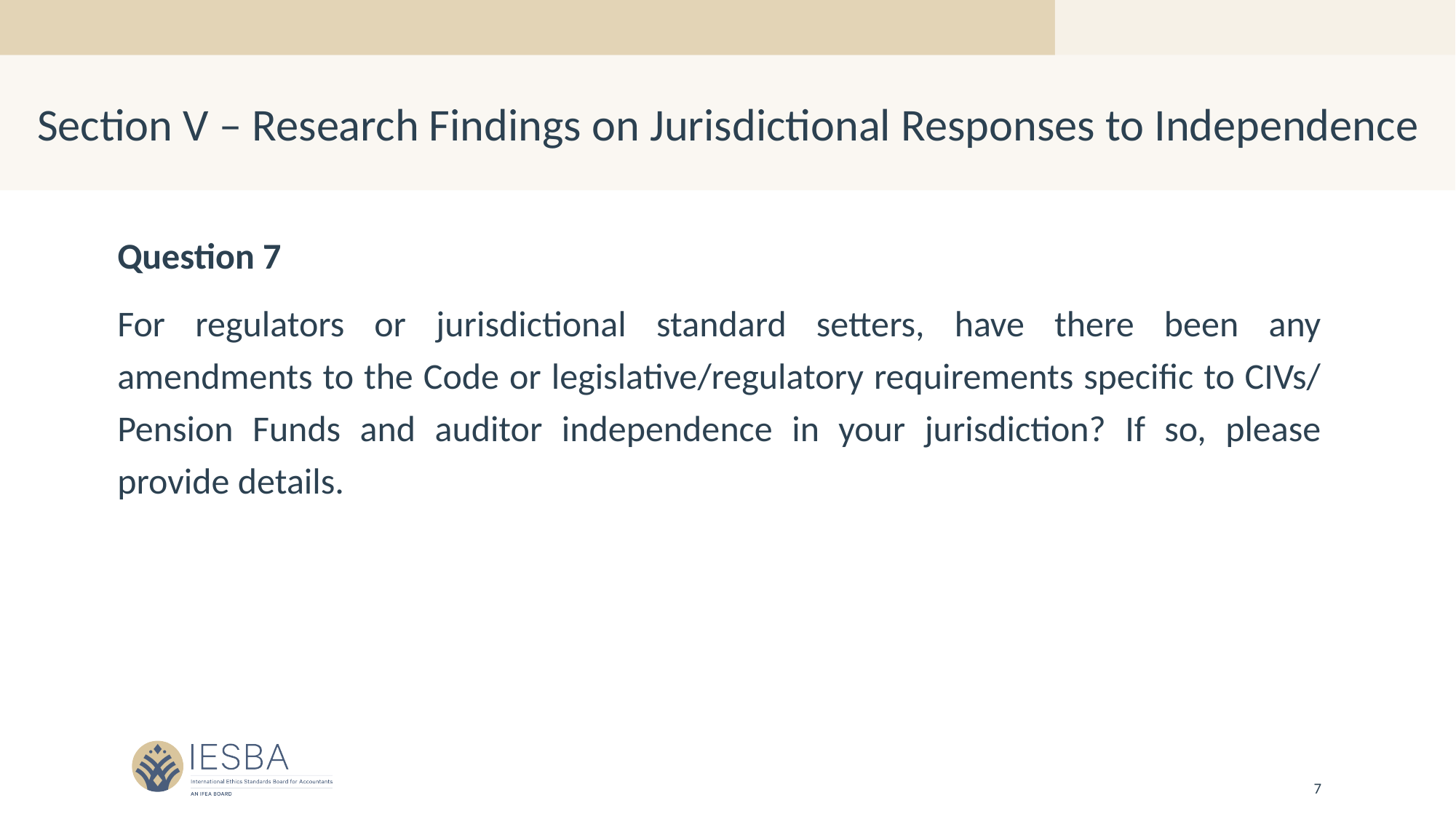

# Section V – Research Findings on Jurisdictional Responses to Independence
Question 7
For regulators or jurisdictional standard setters, have there been any amendments to the Code or legislative/regulatory requirements specific to CIVs/ Pension Funds and auditor independence in your jurisdiction? If so, please provide details.

7